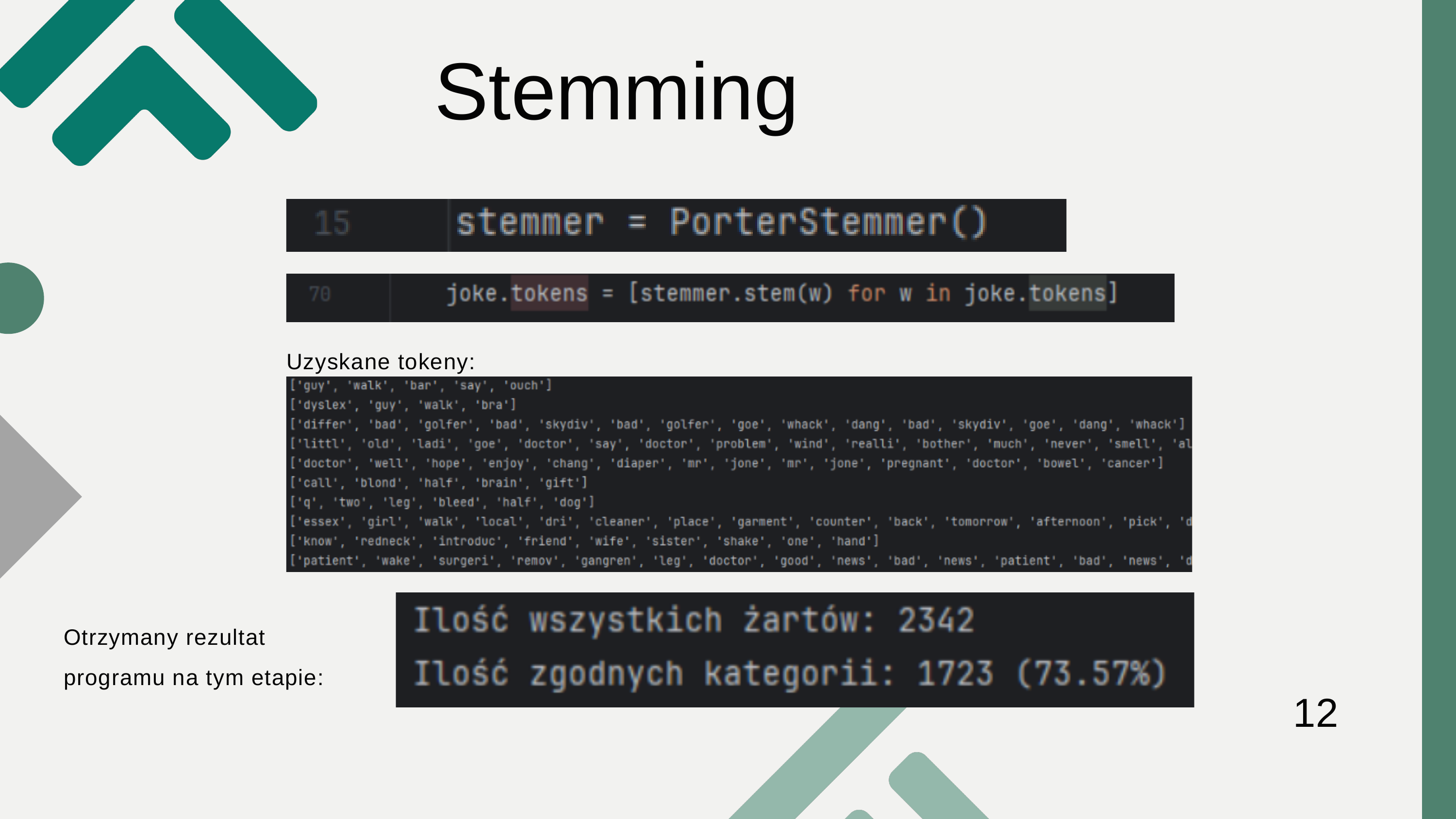

Stemming

Uzyskane tokeny:

Otrzymany rezultat
programu na tym etapie:

12